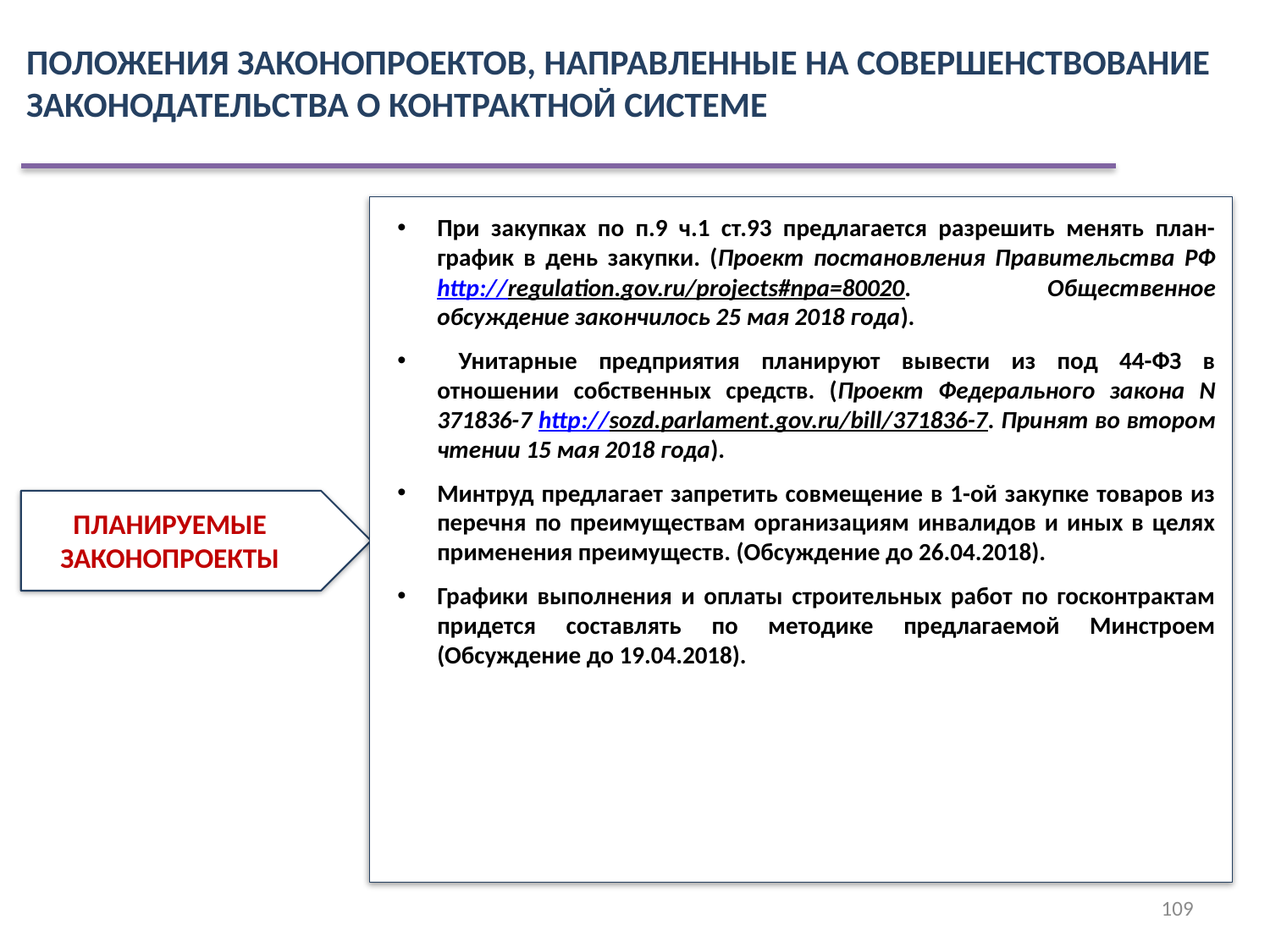

ПОЛОЖЕНИЯ ЗАКОНОПРОЕКТОВ, НАПРАВЛЕННЫЕ НА СОВЕРШЕНСТВОВАНИЕ ЗАКОНОДАТЕЛЬСТВА О КОНТРАКТНОЙ СИСТЕМЕ

При закупках по п.9 ч.1 ст.93 предлагается разрешить менять план-график в день закупки. (Проект постановления Правительства РФ http://regulation.gov.ru/projects#npa=80020. Общественное обсуждение закончилось 25 мая 2018 года).
 Унитарные предприятия планируют вывести из под 44-ФЗ в отношении собственных средств. (Проект Федерального закона N 371836-7 http://sozd.parlament.gov.ru/bill/371836-7. Принят во втором чтении 15 мая 2018 года).
Минтруд предлагает запретить совмещение в 1-ой закупке товаров из перечня по преимуществам организациям инвалидов и иных в целях применения преимуществ. (Обсуждение до 26.04.2018).
Графики выполнения и оплаты строительных работ по госконтрактам придется составлять по методике предлагаемой Минстроем (Обсуждение до 19.04.2018).

ПЛАНИРУЕМЫЕ ЗАКОНОПРОЕКТЫ
109